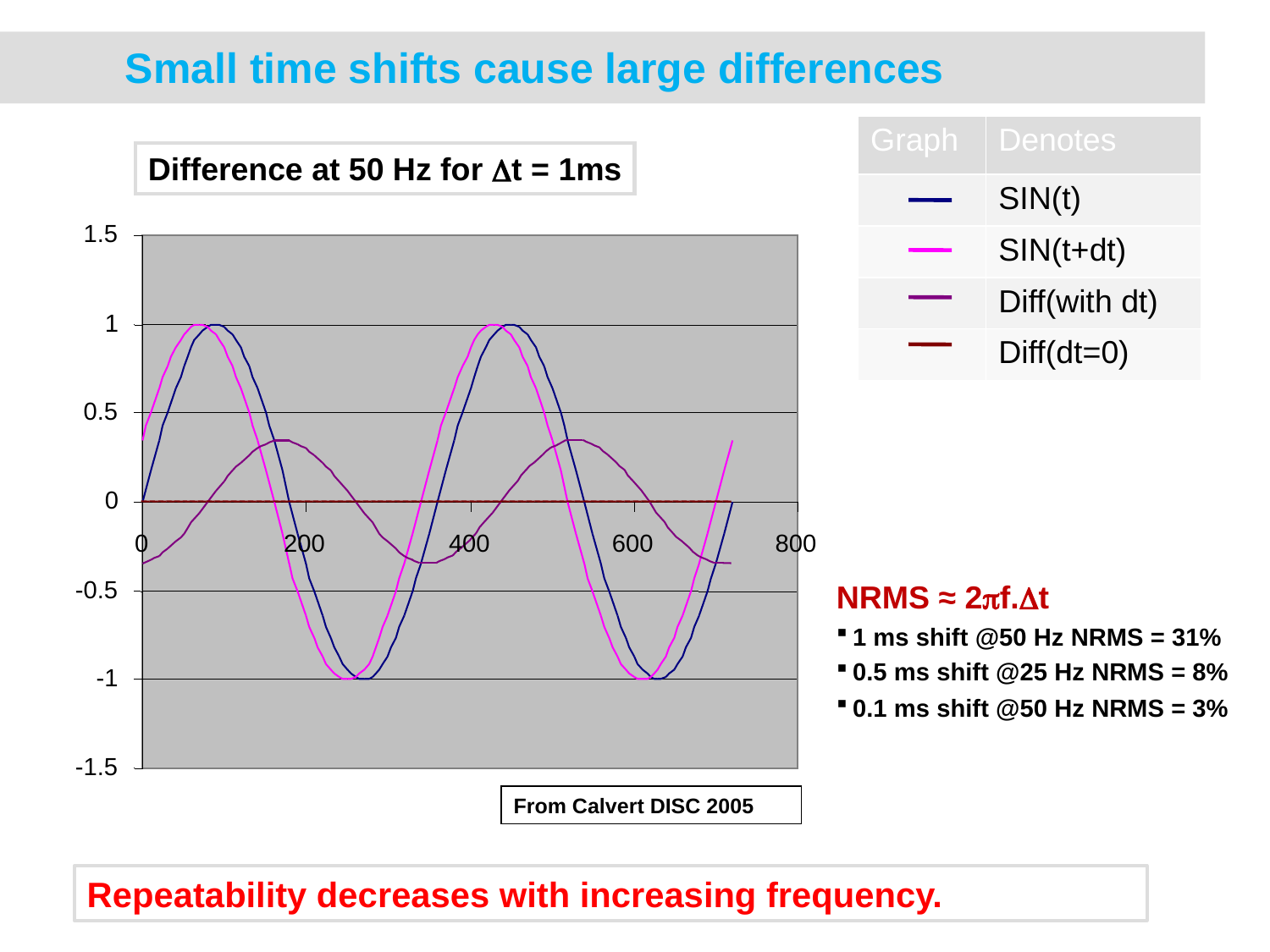

# Small time shifts cause large differences
| Graph | Denotes |
| --- | --- |
|  | SIN(t) |
|  | SIN(t+dt) |
|  | Diff(with dt) |
|  | Diff(dt=0) |
Difference at 50 Hz for Δt = 1ms

1.5

1

0.5

0

0
200
400
600
800

-0.5

-1

-1.5

NRMS ≈ 2πf.Δt
1 ms shift @50 Hz NRMS = 31%
0.5 ms shift @25 Hz NRMS = 8%
0.1 ms shift @50 Hz NRMS = 3%
From Calvert DISC 2005
Repeatability decreases with increasing frequency.